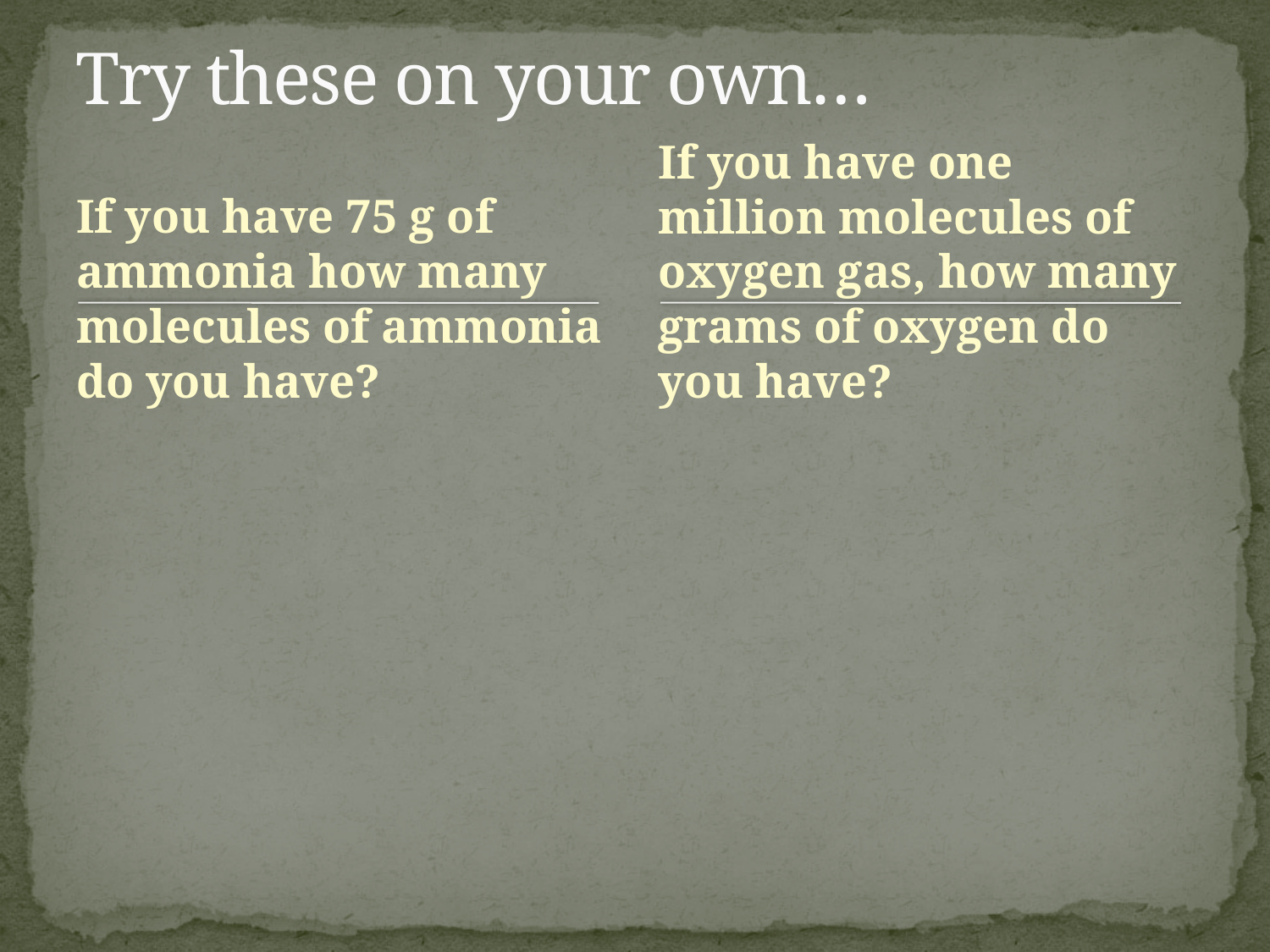

# Try these on your own…
If you have 75 g of ammonia how many molecules of ammonia do you have?
If you have one million molecules of oxygen gas, how many grams of oxygen do you have?